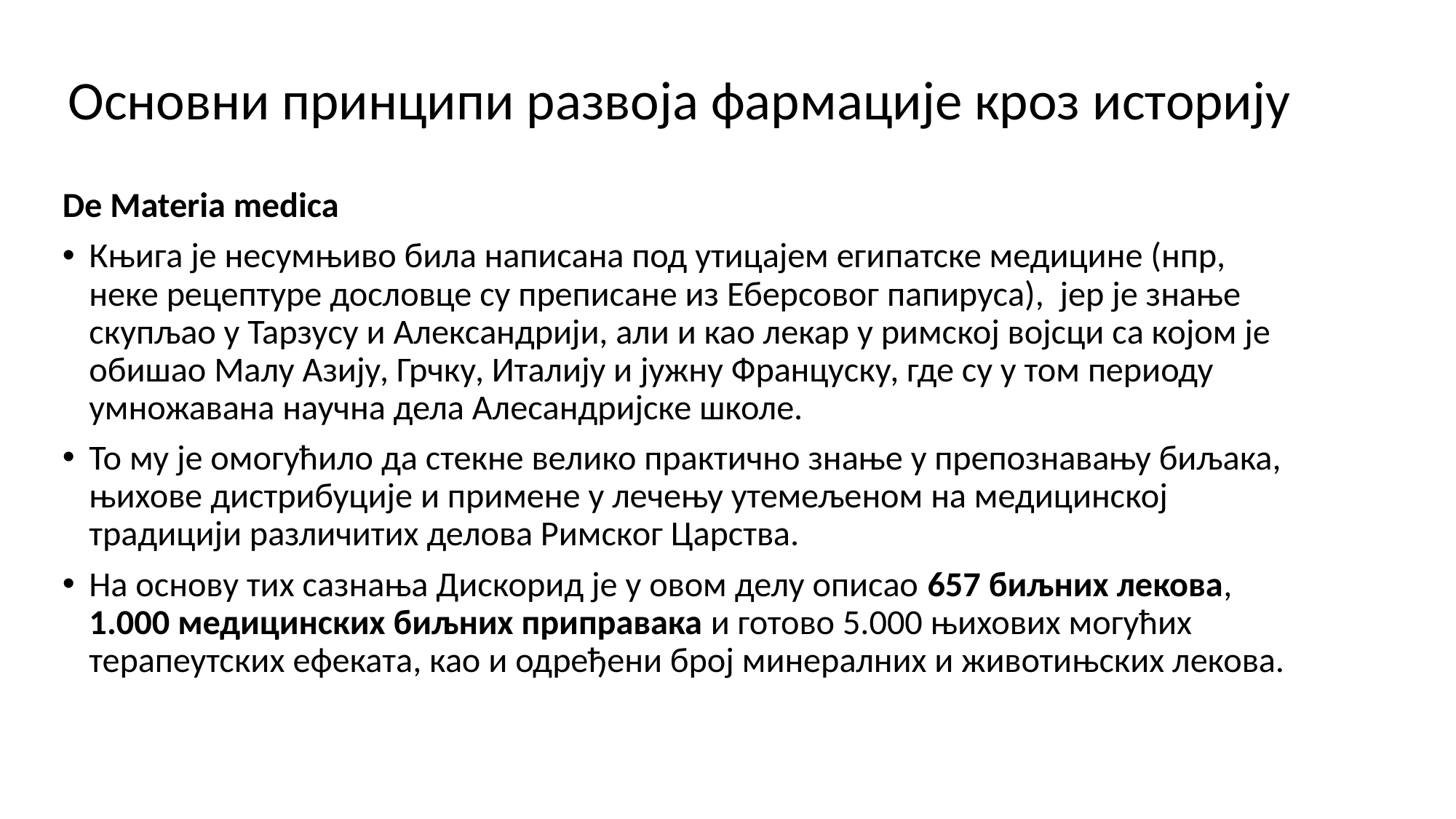

# Основни принципи развоја фармације кроз историју
De Materia medica
Књига је несумњиво била написана под утицајем египатске медицине (нпр, неке рецептуре дословце су преписане из Еберсовог папируса),  јер је знање скупљао у Тарзусу и Александрији, али и као лекар у римској војсци са којом је обиша­о Малу Азију, Грчку, Италију и јужну Француску, где су у том периоду умножавана научна дела Алесандријске школе.
То му је омогућило да стекне велико практично знање у препознавању биљака, њихове дистрибуције и примене у лечењу утемељеном на медицинској традицији различитих делова Римског Царства.
На основу тих сазнања Дискорид је у овом делу описао 657 биљних лекова, 1.000 медицинских биљних приправака и готово 5.000 њихових могућих терапеутских ефеката, као и одређени број минералних и животињских лекова.